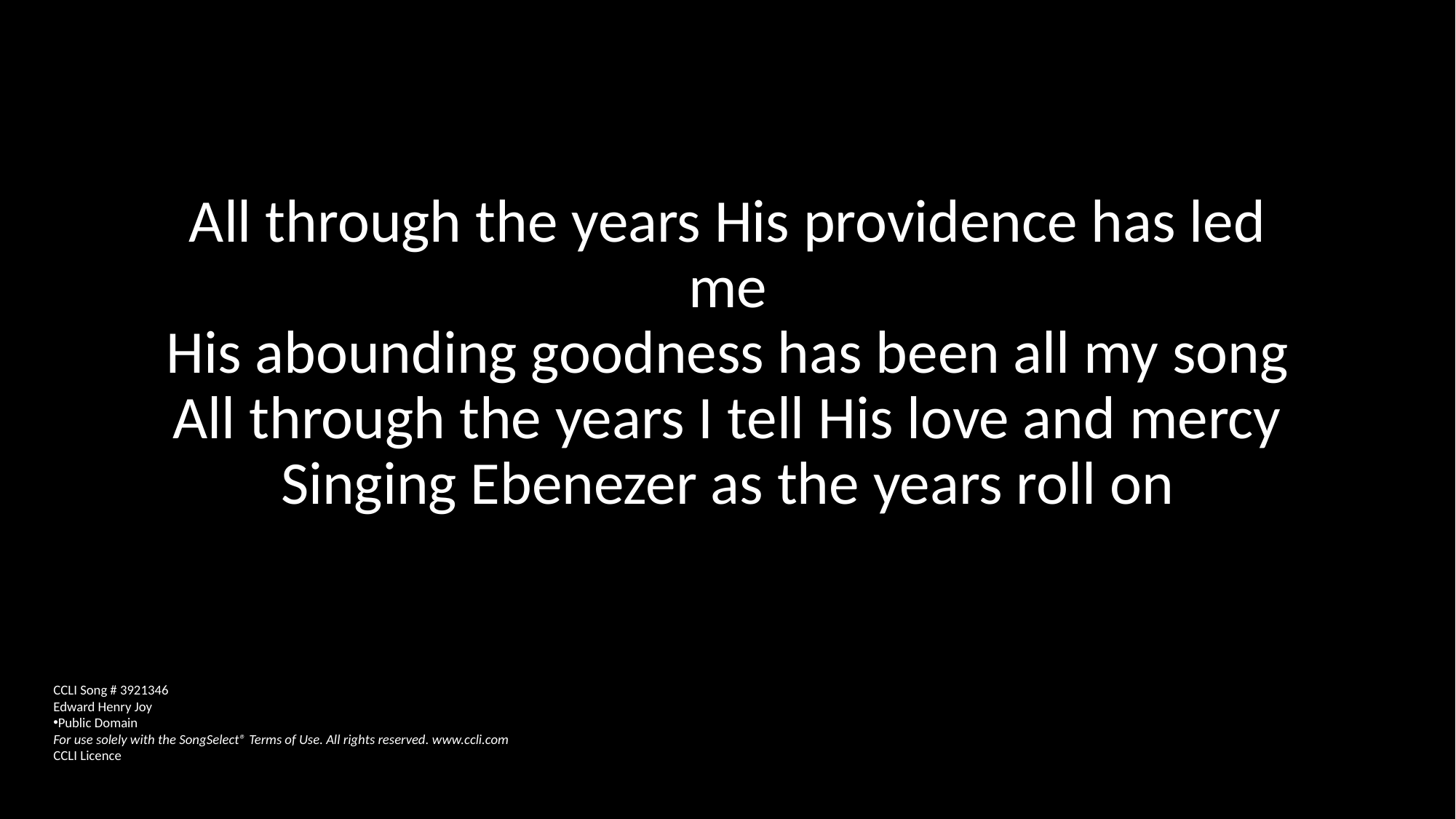

All through the years His providence has led me
His abounding goodness has been all my song
All through the years I tell His love and mercy
Singing Ebenezer as the years roll on
CCLI Song # 3921346
Edward Henry Joy
Public Domain
For use solely with the SongSelect® Terms of Use. All rights reserved. www.ccli.com
CCLI Licence